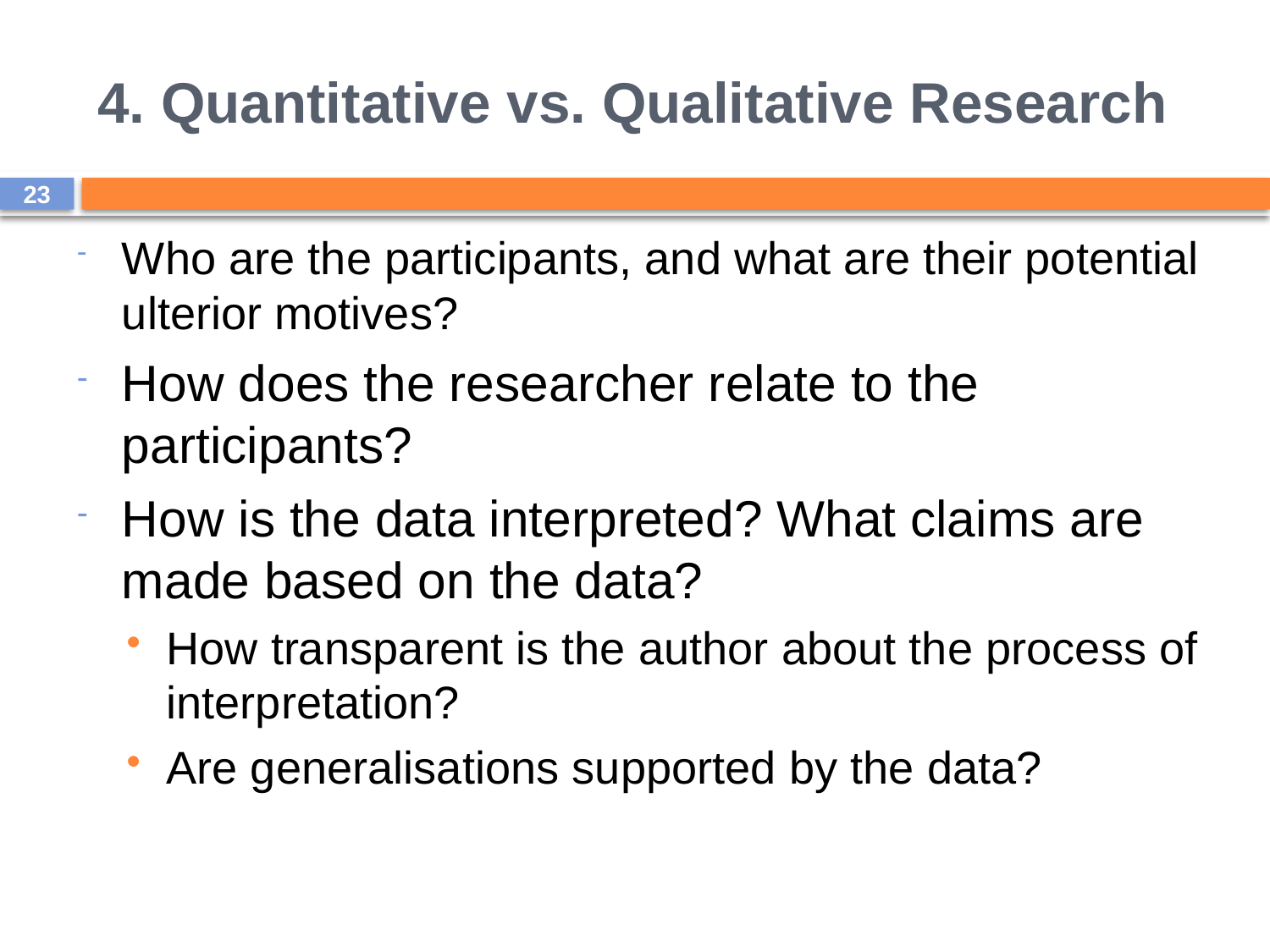

# 4. Quantitative vs. Qualitative Research
23
Who are the participants, and what are their potential ulterior motives?
How does the researcher relate to the participants?
How is the data interpreted? What claims are made based on the data?
How transparent is the author about the process of interpretation?
Are generalisations supported by the data?